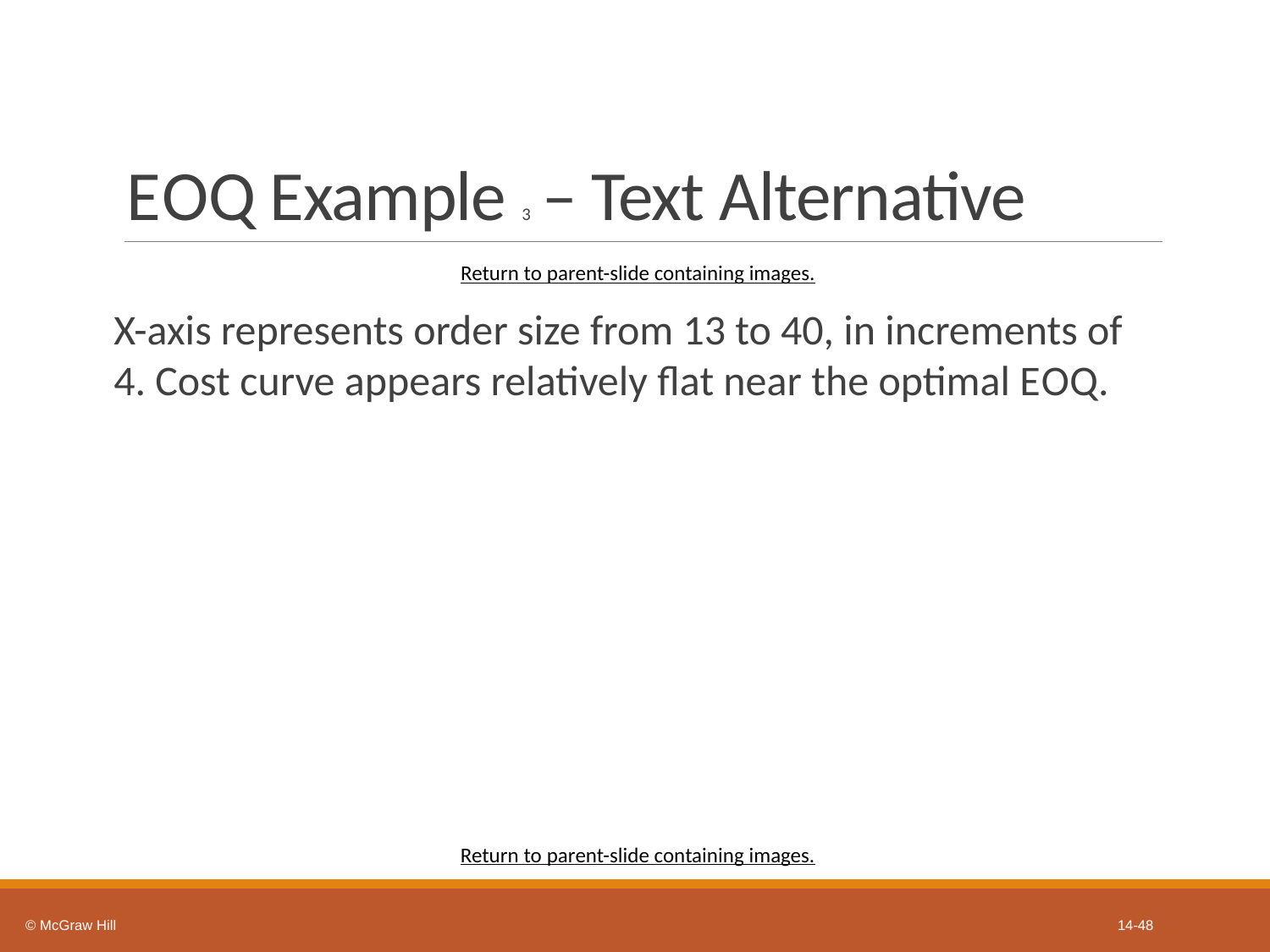

# E O Q Example 3 – Text Alternative
Return to parent-slide containing images.
X-axis represents order size from 13 to 40, in increments of 4. Cost curve appears relatively flat near the optimal E O Q.
Return to parent-slide containing images.